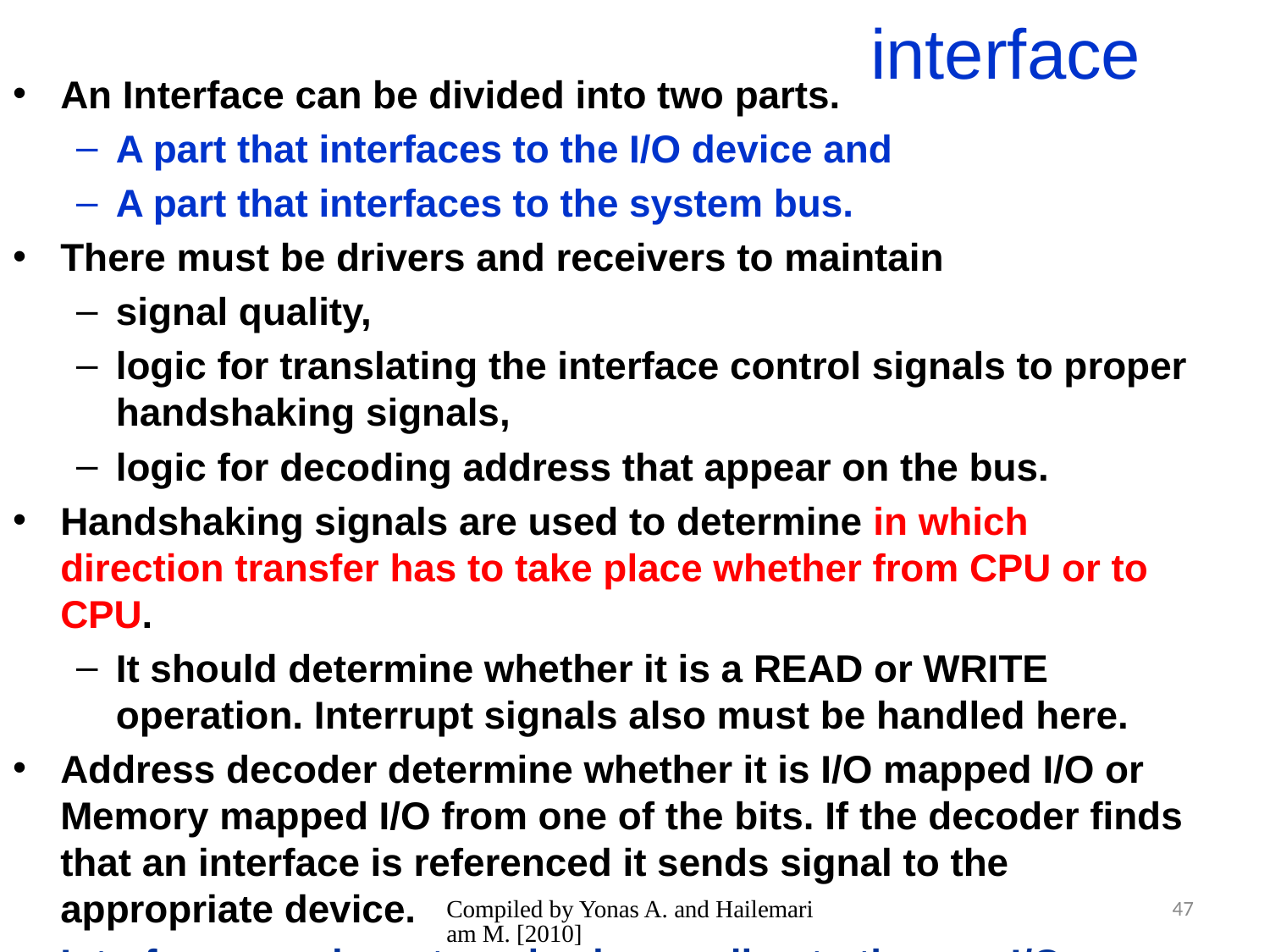

# interface
An Interface can be divided into two parts.
A part that interfaces to the I/O device and
A part that interfaces to the system bus.
There must be drivers and receivers to maintain
signal quality,
logic for translating the interface control signals to proper handshaking signals,
logic for decoding address that appear on the bus.
Handshaking signals are used to determine in which direction transfer has to take place whether from CPU or to CPU.
It should determine whether it is a READ or WRITE operation. Interrupt signals also must be handled here.
Address decoder determine whether it is I/O mapped I/O or Memory mapped I/O from one of the bits. If the decoder finds that an interface is referenced it sends signal to the appropriate device.
Interfaces can be categorized according to the way I/O devices transfer data either in serial or parallel form.

Compiled by Yonas A. and Hailemariam M. [2010]
47